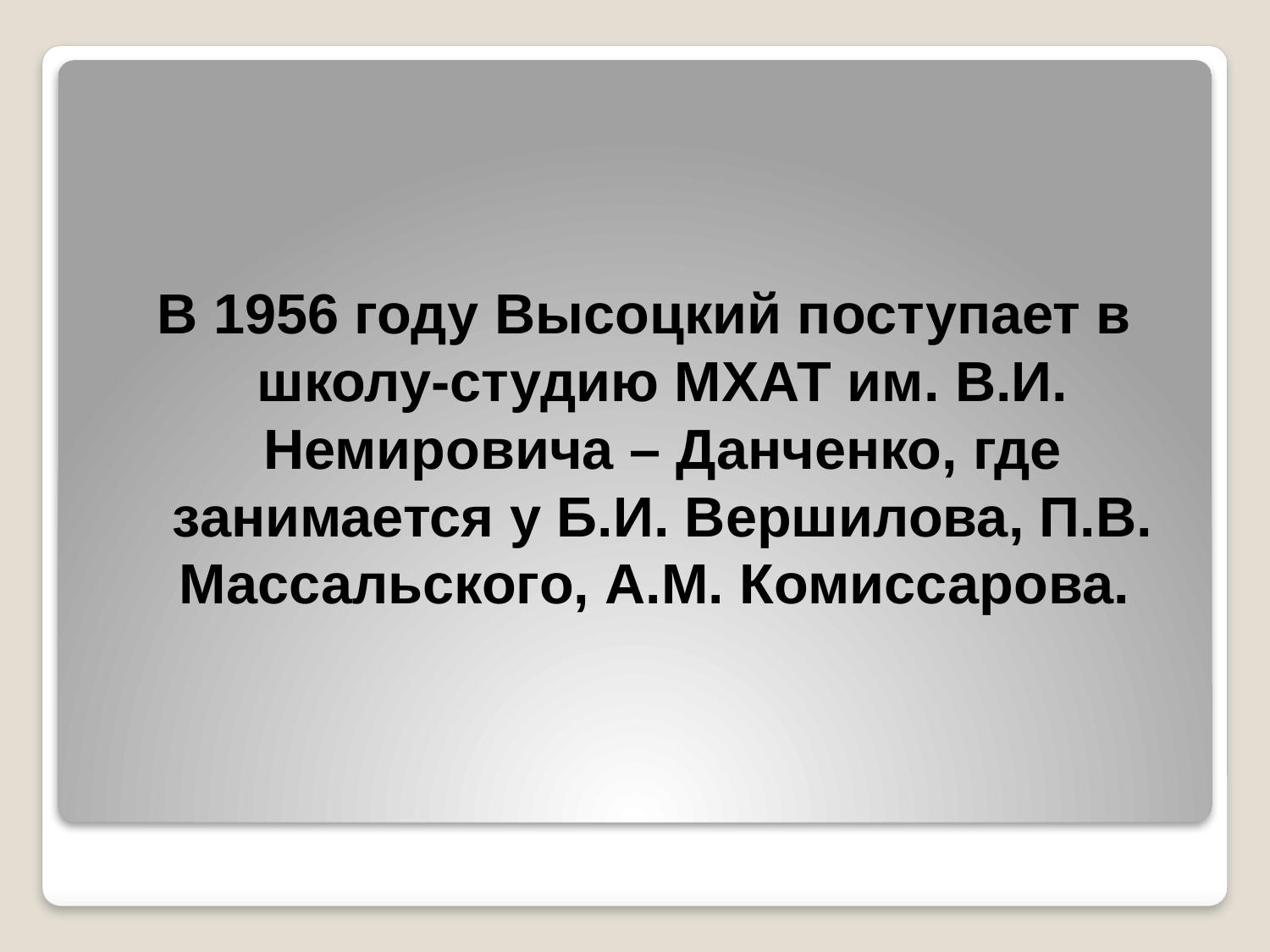

В 1956 году Высоцкий поступает в школу-студию МХАТ им. В.И. Немировича – Данченко, где занимается у Б.И. Вершилова, П.В. Массальского, А.М. Комиссарова.